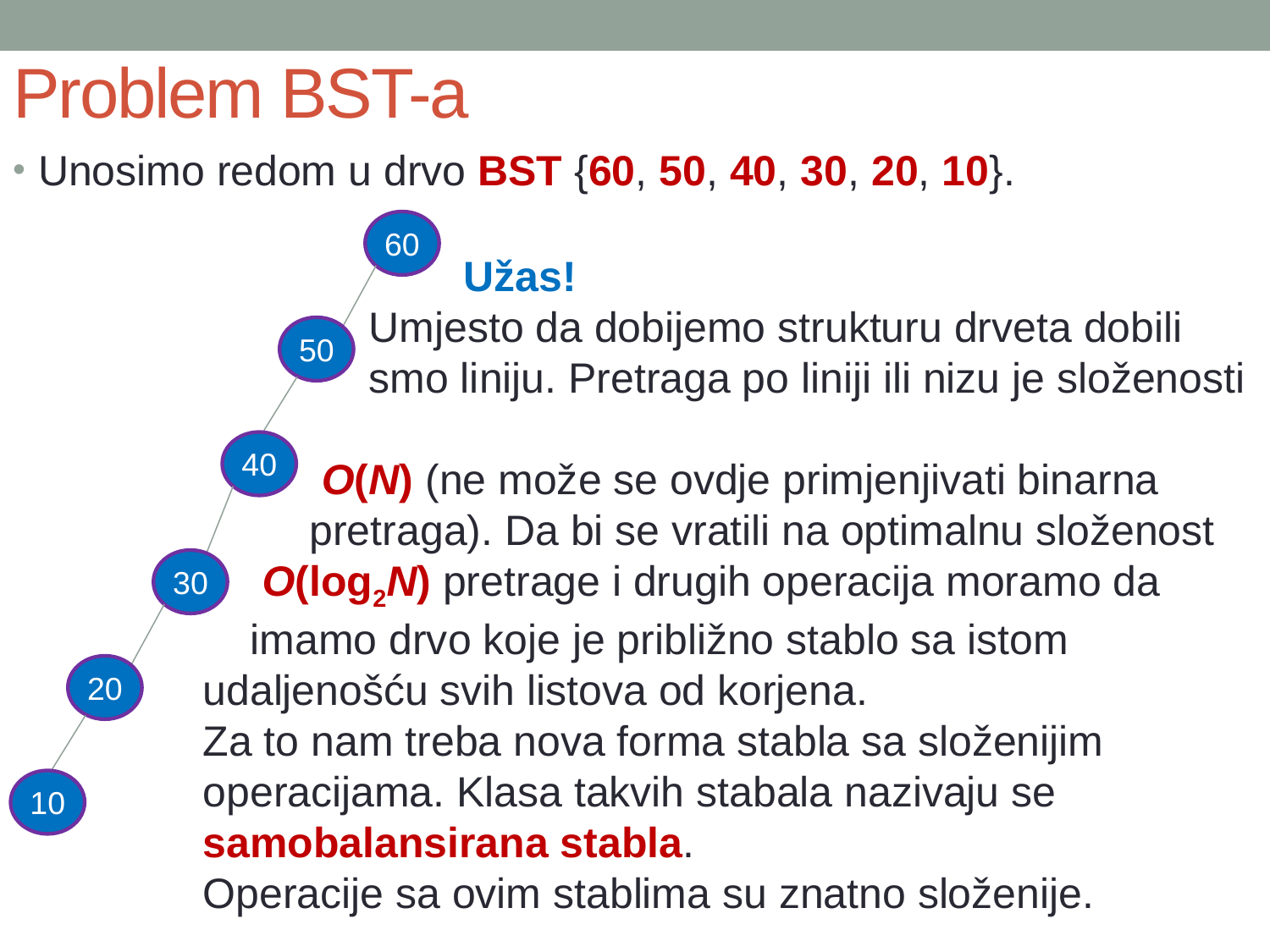

# Problem BST-a
Unosimo redom u drvo BST {60, 50, 40, 30, 20, 10}.
60
                      Užas!
              Umjesto da dobijemo strukturu drveta dobili
              smo liniju. Pretraga po liniji ili nizu je složenosti
          O(N) (ne može se ovdje primjenjivati binarna
         pretraga). Da bi se vratili na optimalnu složenost
     O(log2N) pretrage i drugih operacija moramo da
    imamo drvo koje je približno stablo sa istom udaljenošću svih listova od korjena.
Za to nam treba nova forma stabla sa složenijim operacijama. Klasa takvih stabala nazivaju se samobalansirana stabla.
Operacije sa ovim stablima su znatno složenije.
50
40
30
20
10